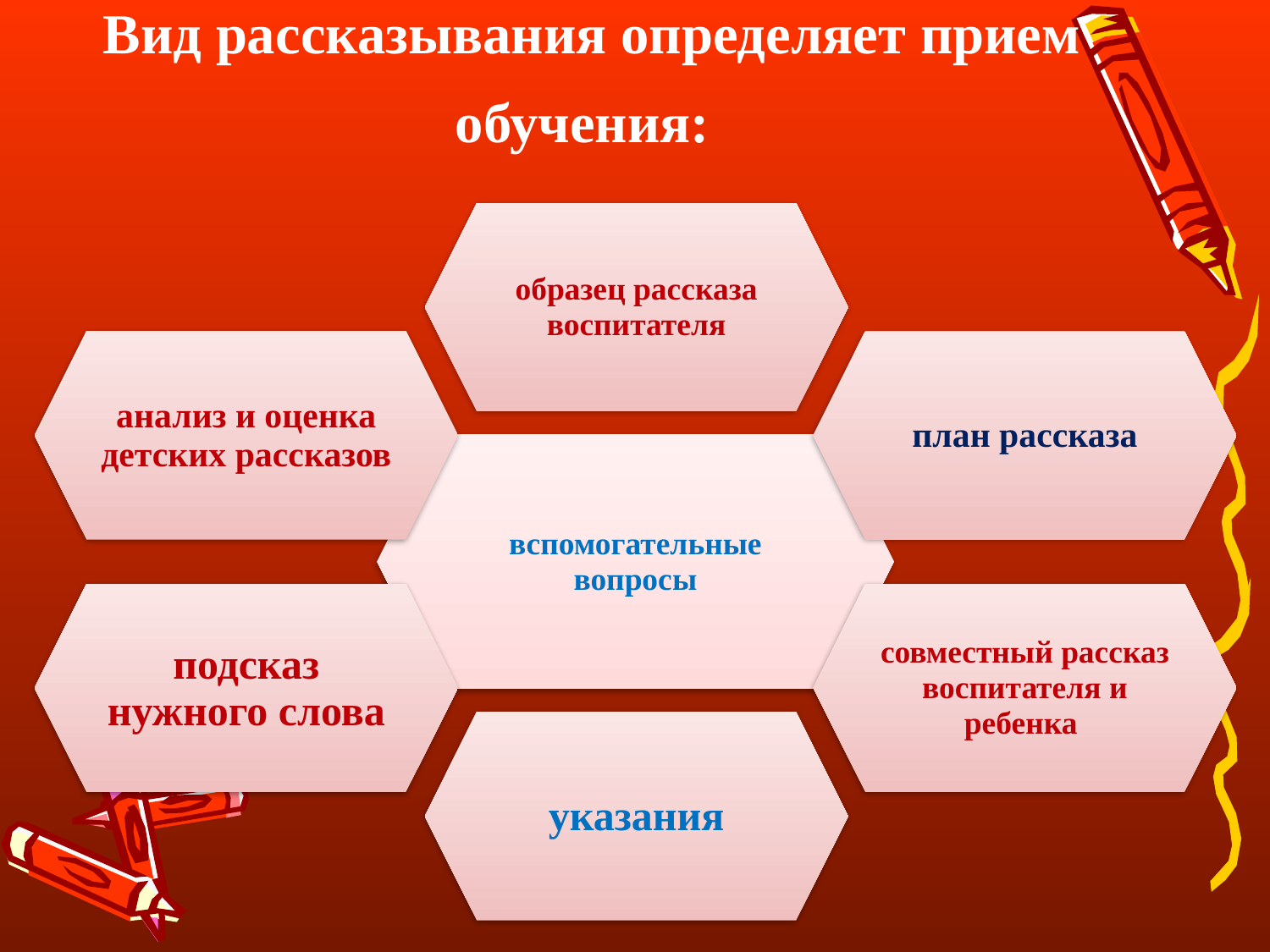

Вид рассказывания определяет прием обучения:
вспомогательные вопросы
образец рассказа воспитателя
план рассказа
совместный рассказ воспитателя и ребенка
подсказ нужного слова
анализ и оценка детских рассказов
указания